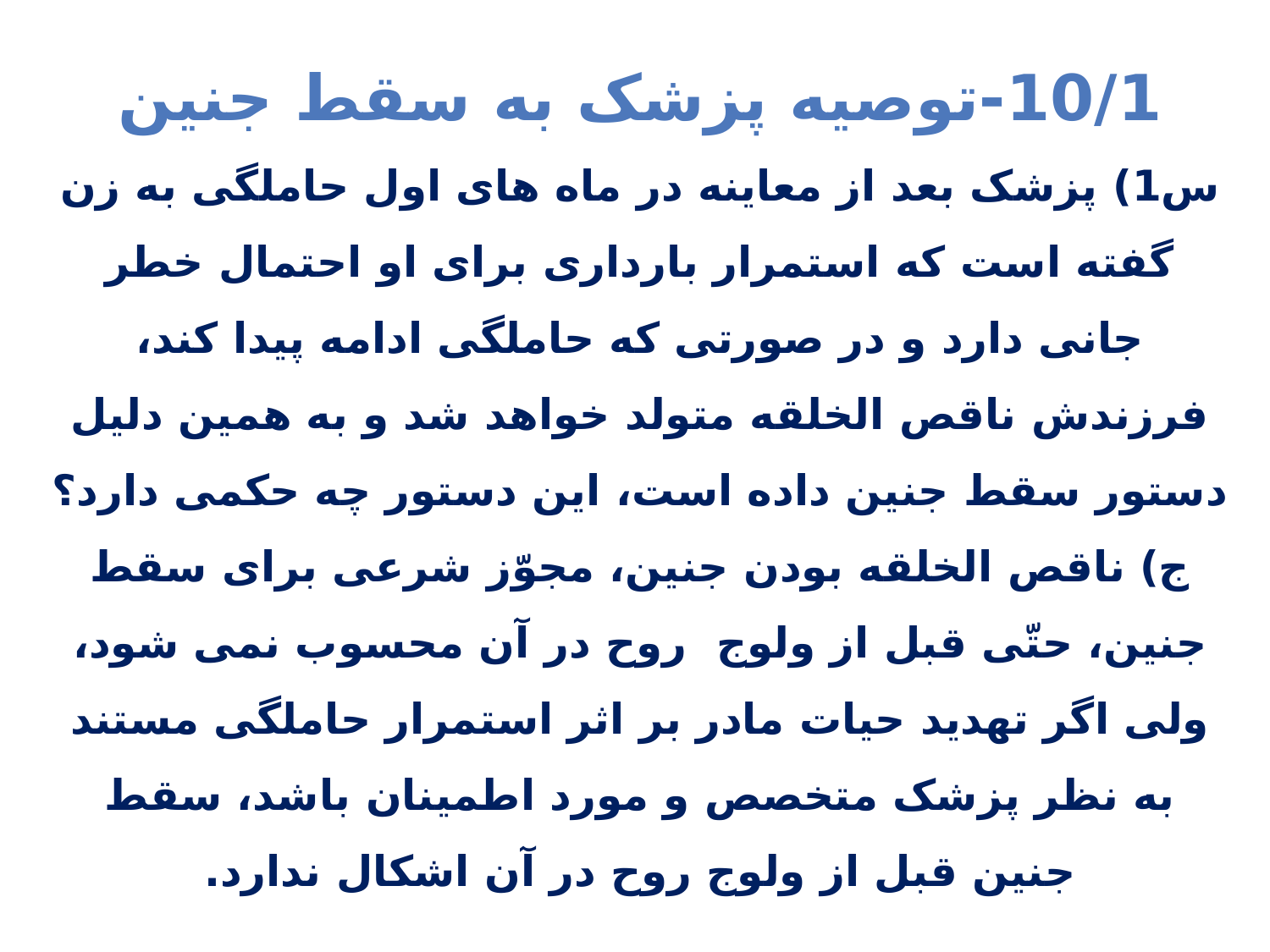

10/1-توصیه پزشک به سقط جنین
س1) پزشک بعد از معاینه در ماه های اول حاملگی به زن گفته است که استمرار بارداری برای او احتمال خطر جانی دارد و در صورتی که حاملگی ادامه پیدا کند، فرزندش ناقص الخلقه متولد خواهد شد و به همین دلیل دستور سقط جنین داده است، این دستور چه حکمی دارد؟
ج) ناقص الخلقه بودن جنین، مجوّز شرعی برای سقط جنین، حتّی قبل از ولوج  روح در آن محسوب نمی شود، ولی اگر تهدید حیات مادر بر اثر استمرار حاملگی مستند به نظر پزشک متخصص و مورد اطمینان باشد، سقط جنین قبل از ولوج روح در آن اشکال ندارد.